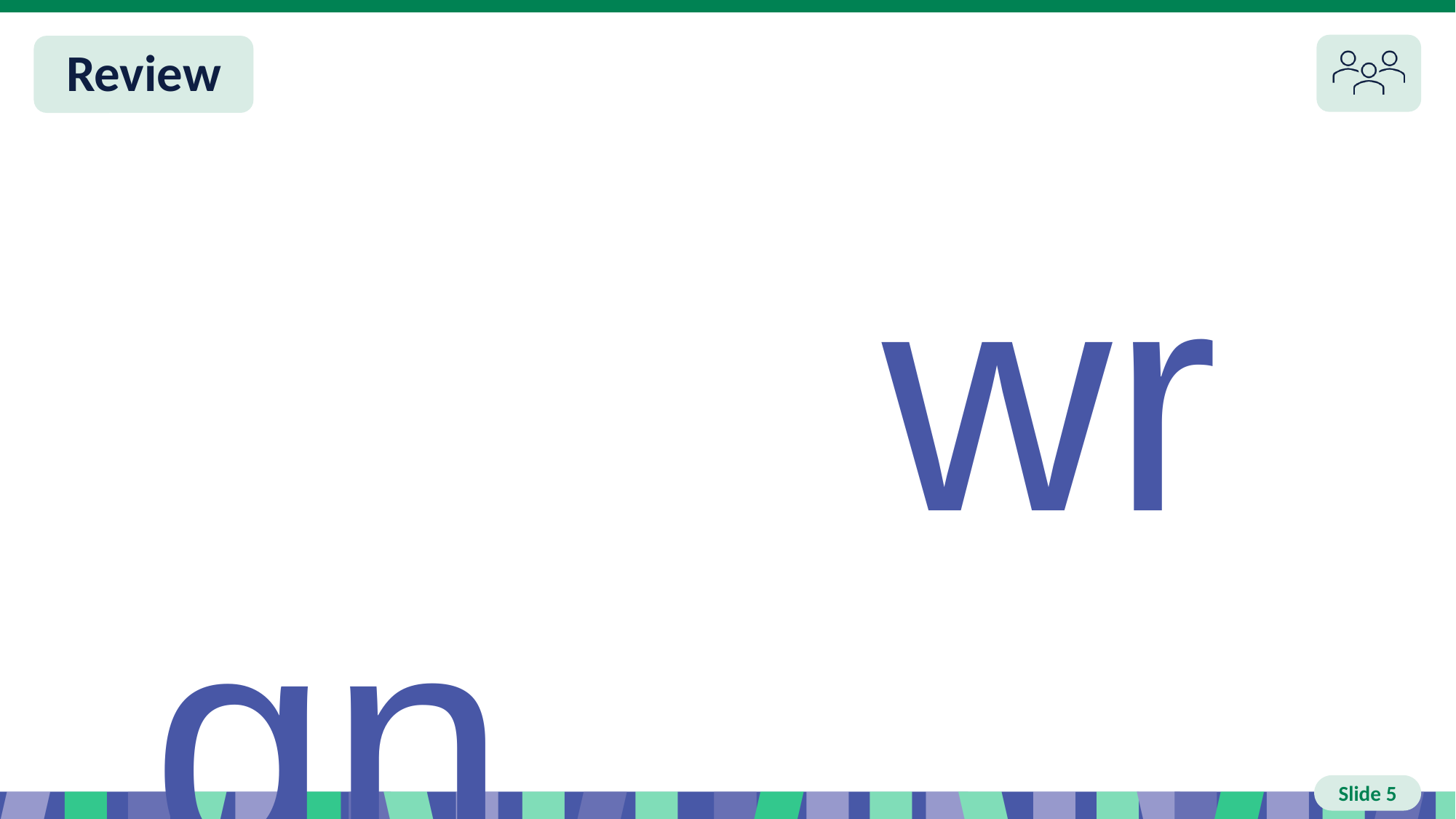

# Slide 5 Review You do
 gn
 wr